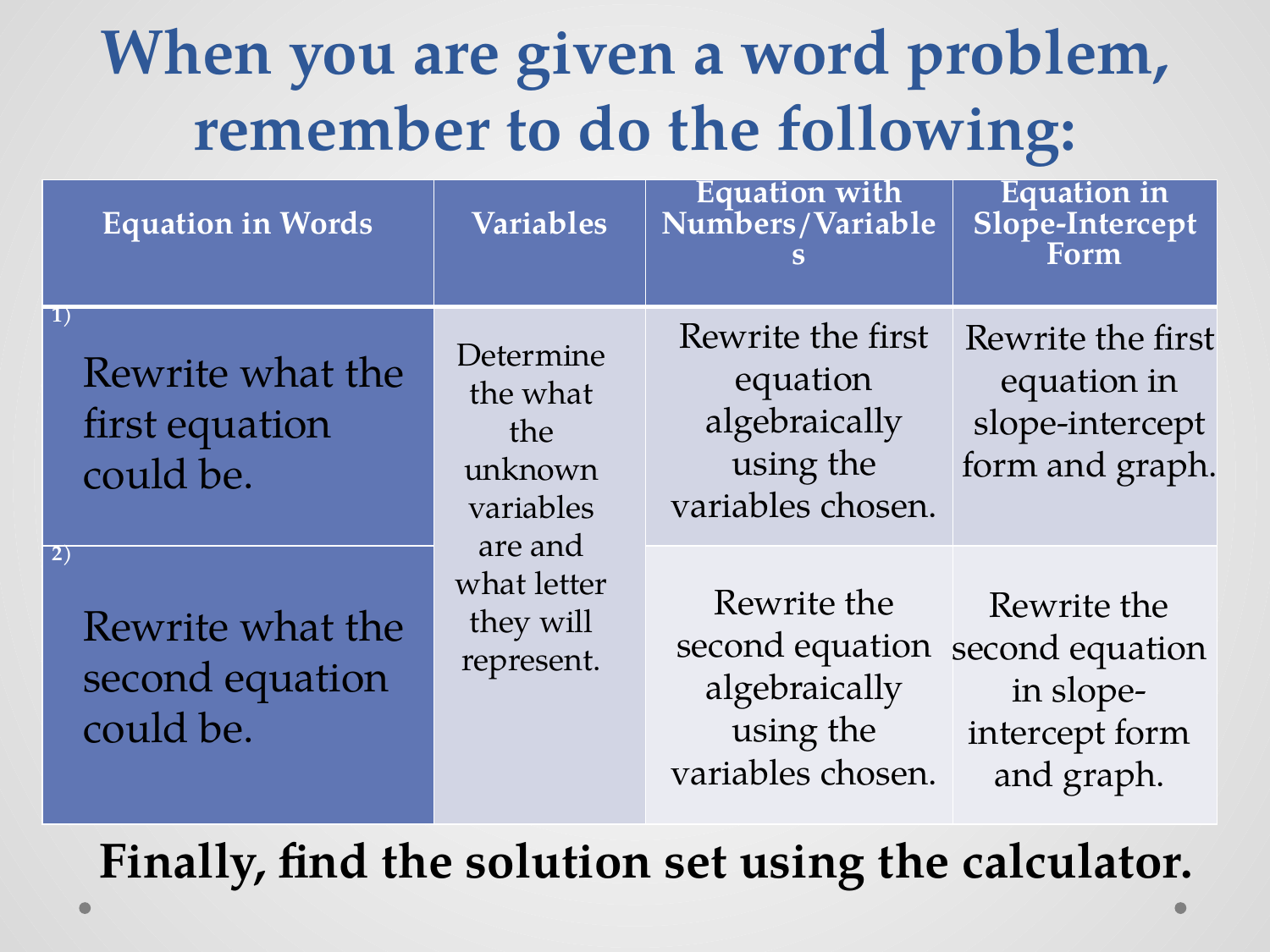

# When you are given a word problem, remember to do the following:
| Equation in Words | Variables | Equation with Numbers/Variables | Equation in Slope-Intercept Form |
| --- | --- | --- | --- |
| 1) |  |  |  |
| 2) |  |  |  |
Rewrite the first equation algebraically using the variables chosen.
Rewrite the first equation in slope-intercept form and graph.
Determine the what the unknown variables are and what letter they will represent.
Rewrite what the first equation could be.
Rewrite the second equation algebraically using the variables chosen.
Rewrite the second equation in slope-intercept form and graph.
Rewrite what the second equation could be.
Finally, find the solution set using the calculator.